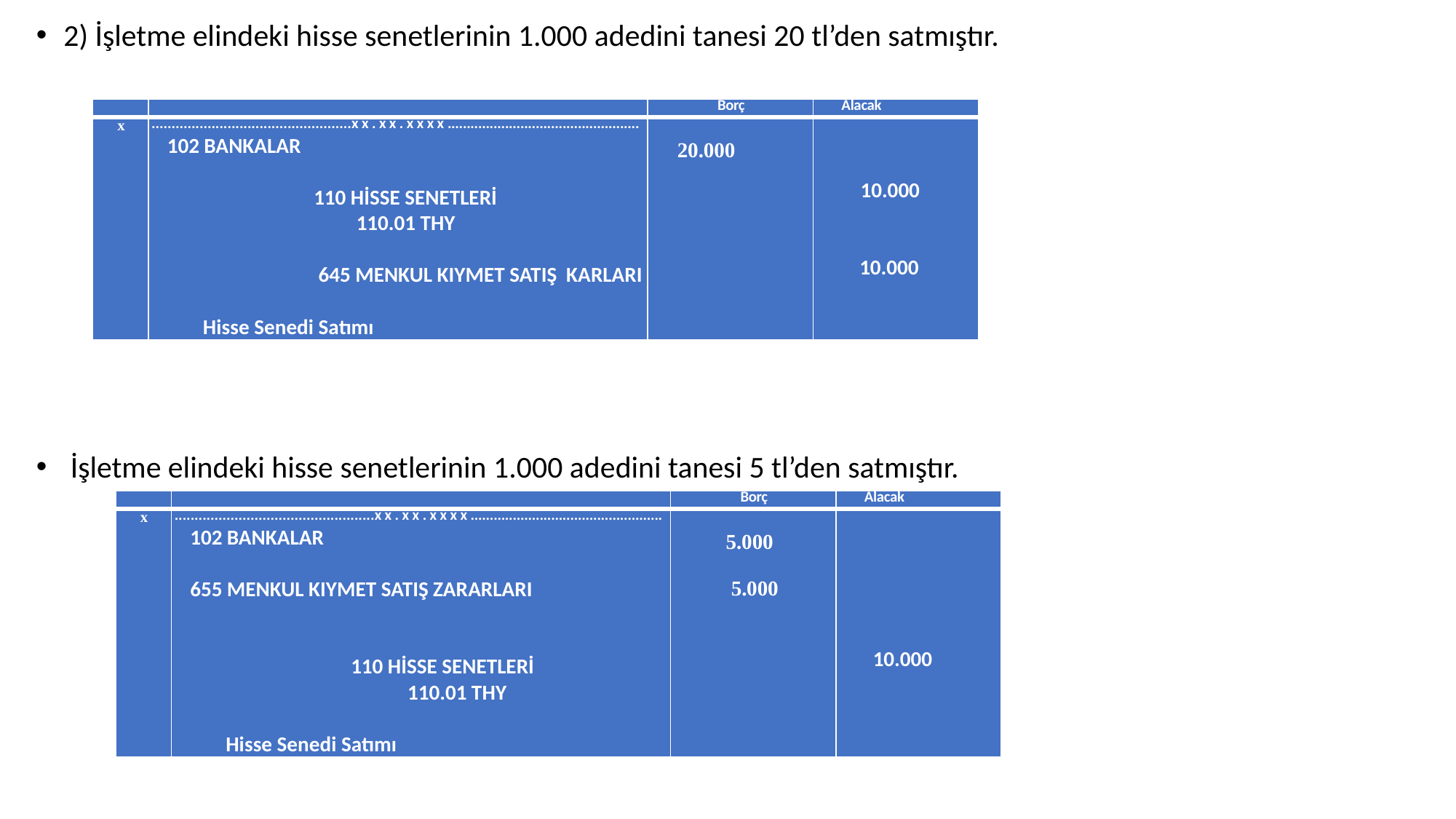

2) İşletme elindeki hisse senetlerinin 1.000 adedini tanesi 20 tl’den satmıştır.

 İşletme elindeki hisse senetlerinin 1.000 adedini tanesi 5 tl’den satmıştır.

|  |  | Borç | Alacak |
| --- | --- | --- | --- |
| x | ..................................................xx.xx.xxxx.................................................. 102 BANKALAR   110 HİSSE SENETLERİ 110.01 THY 645 MENKUL KIYMET SATIŞ KARLARI Hisse Senedi Satımı | 20.000 | 10.000 10.000 |
|  |  | Borç | Alacak |
| --- | --- | --- | --- |
| x | ..................................................xx.xx.xxxx.................................................. 102 BANKALAR 655 MENKUL KIYMET SATIŞ ZARARLARI   110 HİSSE SENETLERİ 110.01 THY Hisse Senedi Satımı | 5.000 5.000 | 10.000 |